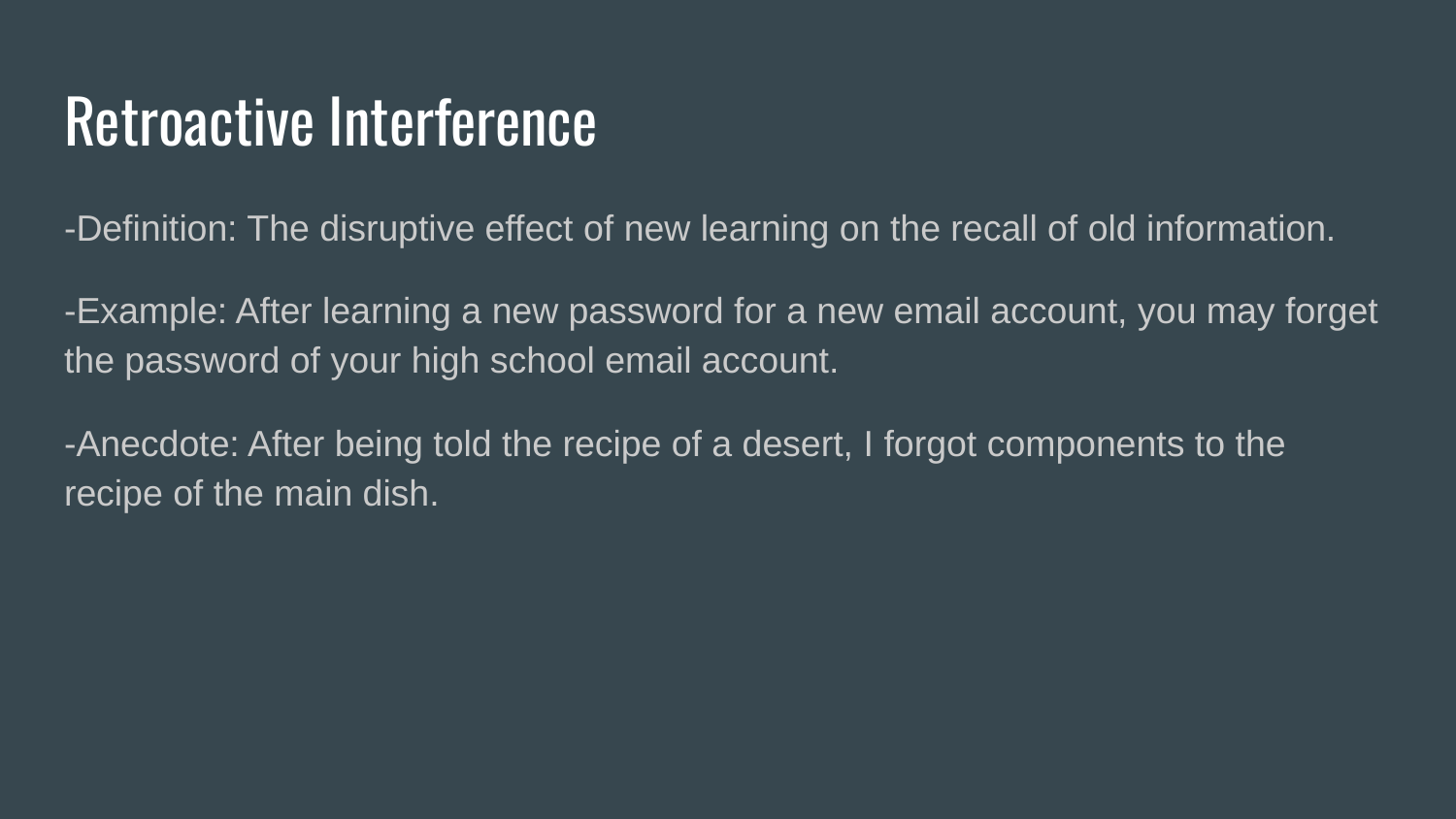

# Retroactive Interference
-Definition: The disruptive effect of new learning on the recall of old information.
-Example: After learning a new password for a new email account, you may forget the password of your high school email account.
-Anecdote: After being told the recipe of a desert, I forgot components to the recipe of the main dish.